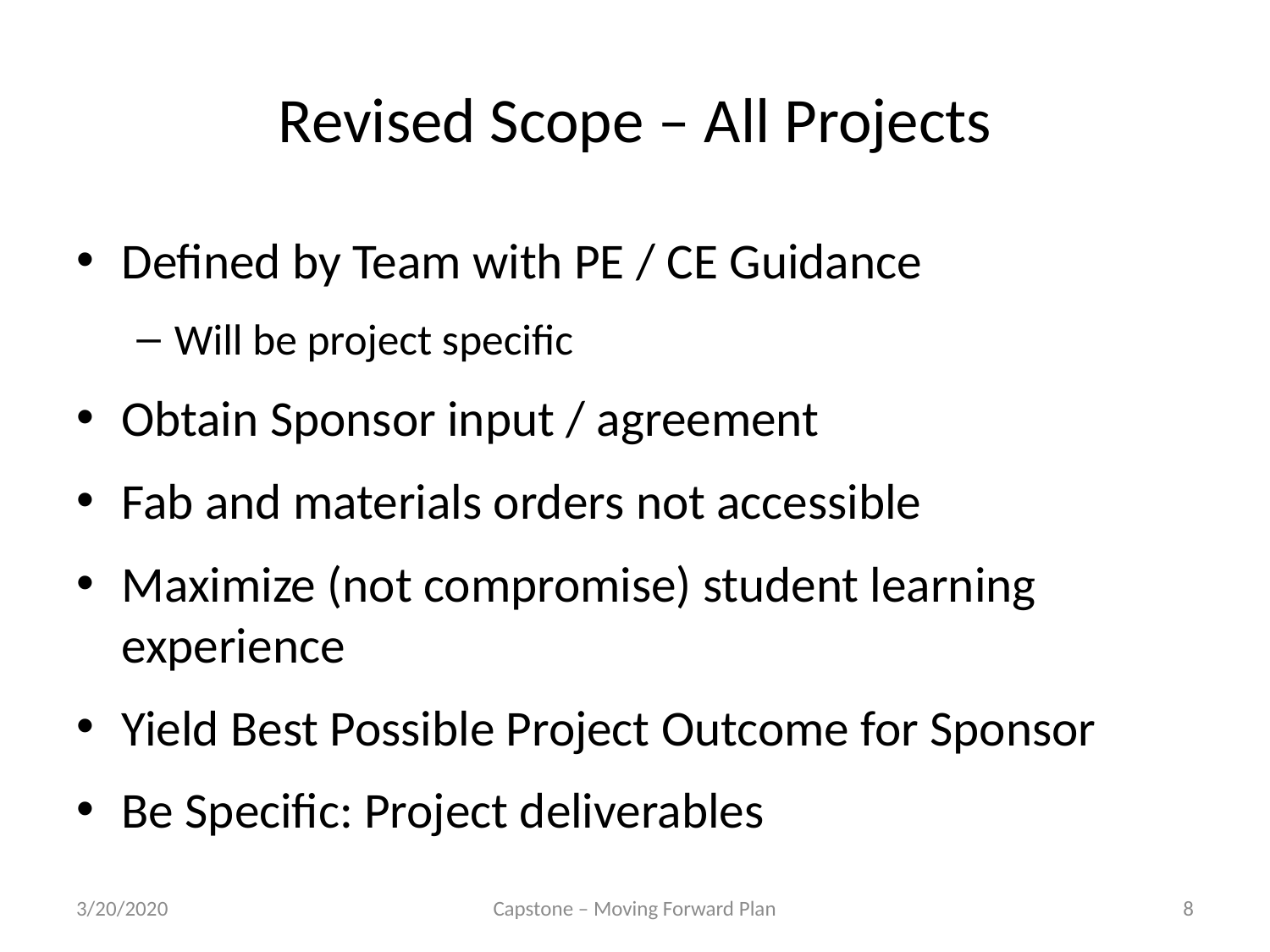

# Revised Scope – All Projects
Defined by Team with PE / CE Guidance
Will be project specific
Obtain Sponsor input / agreement
Fab and materials orders not accessible
Maximize (not compromise) student learning experience
Yield Best Possible Project Outcome for Sponsor
Be Specific: Project deliverables
3/20/2020
Capstone – Moving Forward Plan
8